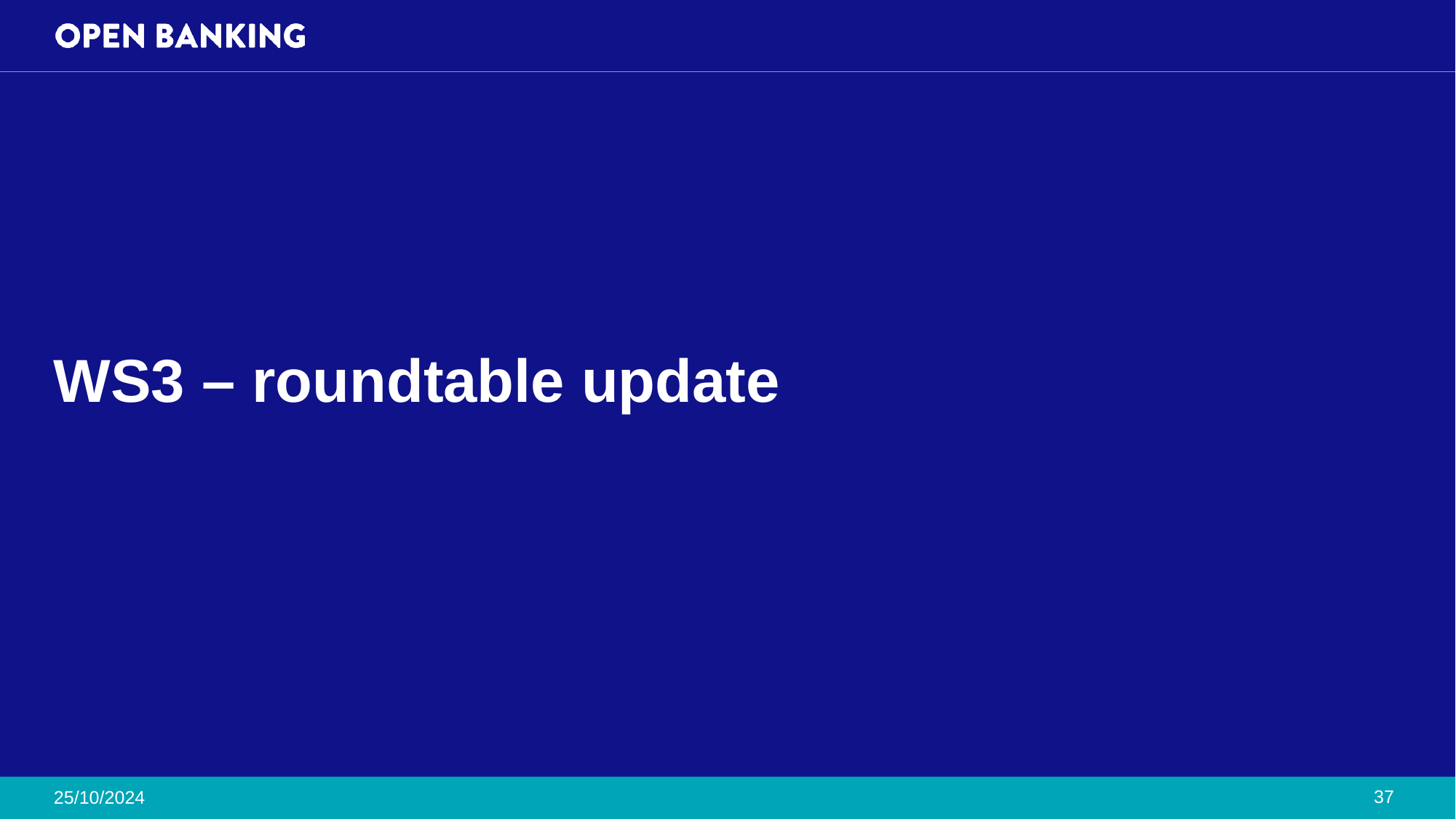

# WS3 – roundtable update

37
25/10/2024